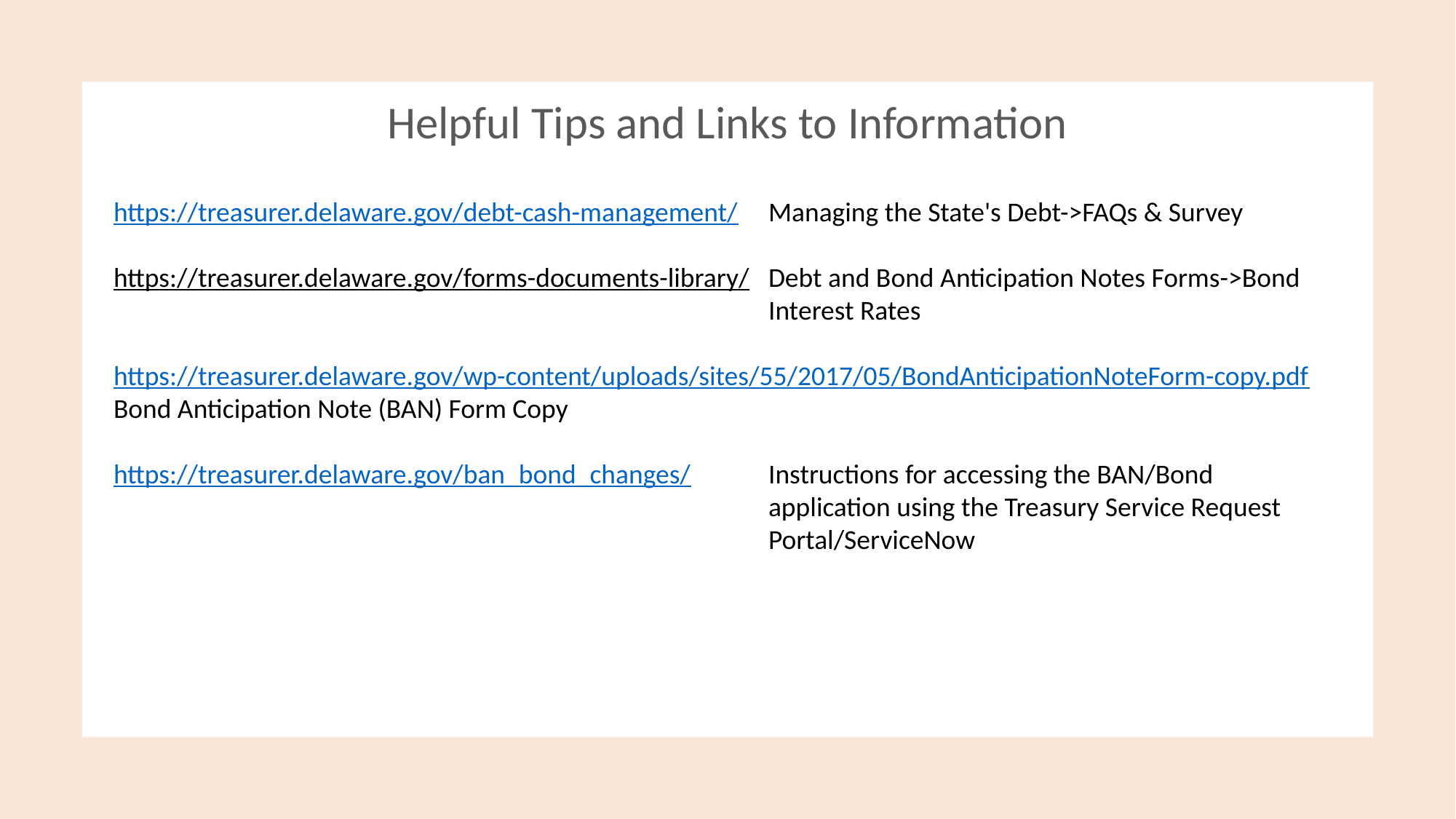

# Helpful Tips and Links to Information
https://treasurer.delaware.gov/debt-cash-management/	Managing the State's Debt->FAQs & Survey

https://treasurer.delaware.gov/forms-documents-library/	Debt and Bond Anticipation Notes Forms->Bond 							Interest Rates

https://treasurer.delaware.gov/wp-content/uploads/sites/55/2017/05/BondAnticipationNoteForm-copy.pdf
Bond Anticipation Note (BAN) Form Copy

https://treasurer.delaware.gov/ban_bond_changes/	Instructions for accessing the BAN/Bond 							application using the Treasury Service Request 							Portal/ServiceNow